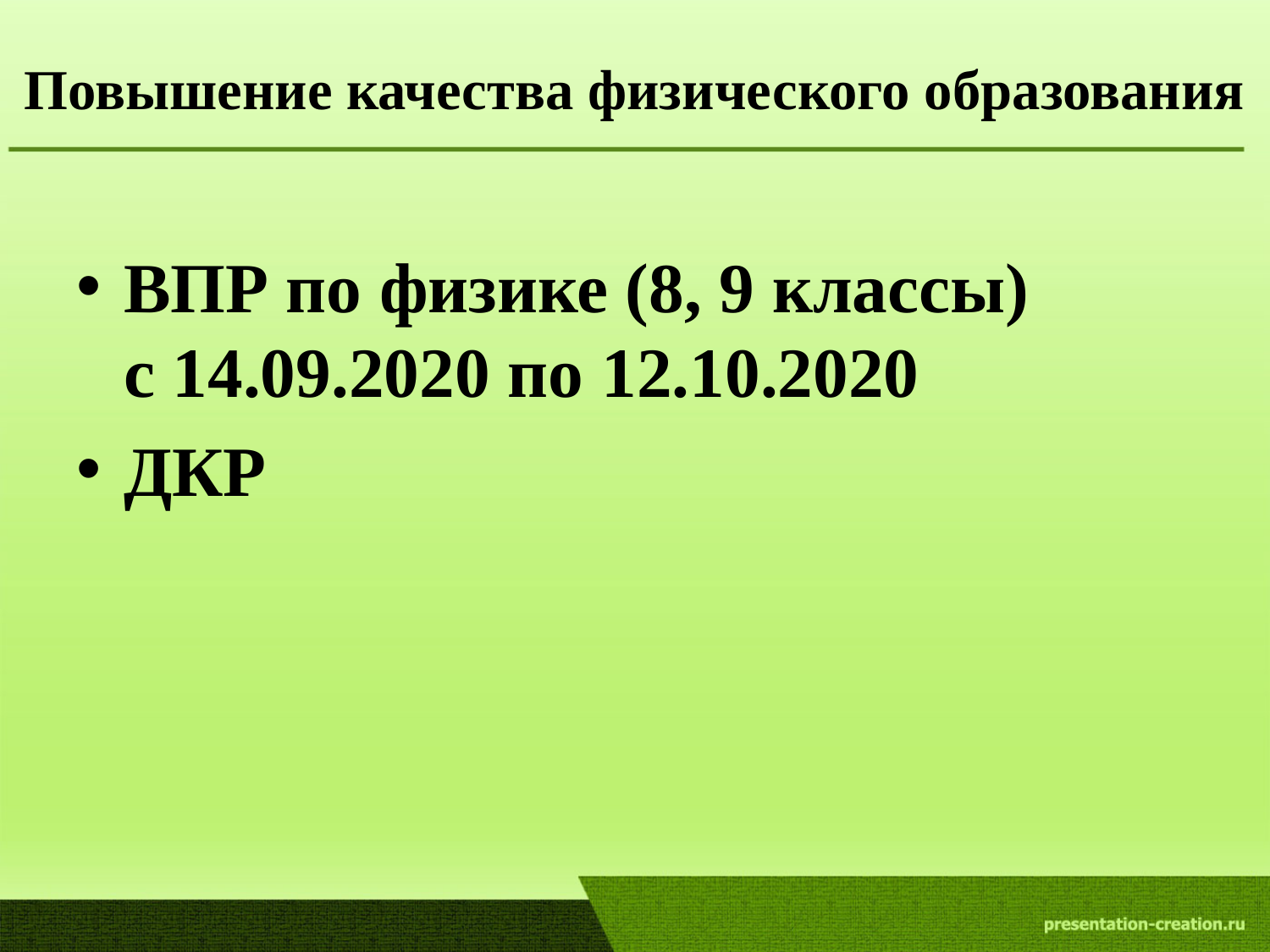

# Повышение качества физического образования
ВПР по физике (8, 9 классы)         с 14.09.2020 по 12.10.2020
ДКР